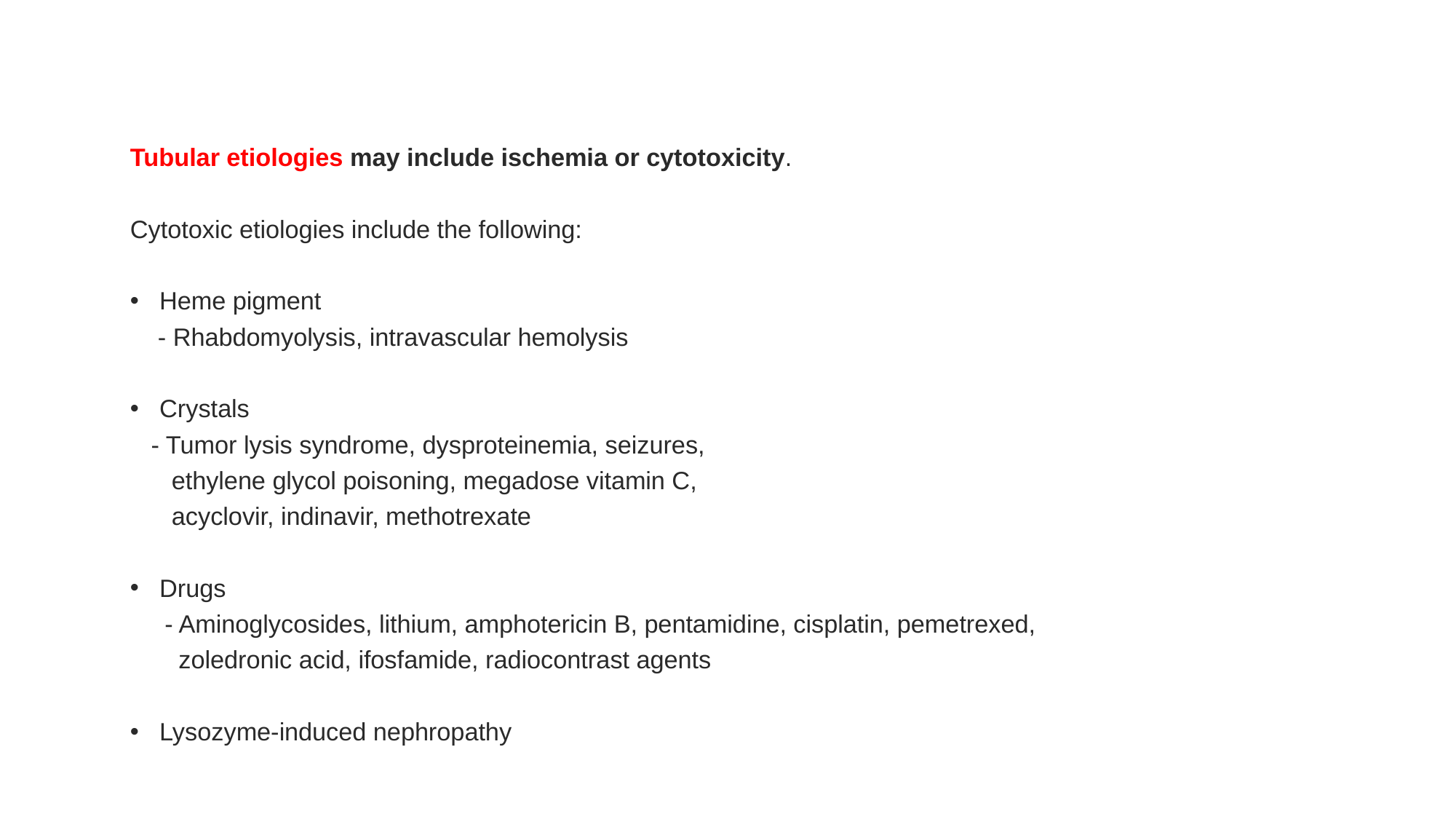

Tubular etiologies may include ischemia or cytotoxicity.

Cytotoxic etiologies include the following:

Heme pigment
    - Rhabdomyolysis, intravascular hemolysis

Crystals
   - Tumor lysis syndrome, dysproteinemia, seizures,
      ethylene glycol poisoning, megadose vitamin C,
      acyclovir, indinavir, methotrexate

Drugs
     - Aminoglycosides, lithium, amphotericin B, pentamidine, cisplatin, pemetrexed,
       zoledronic acid, ifosfamide, radiocontrast agents

Lysozyme-induced nephropathy